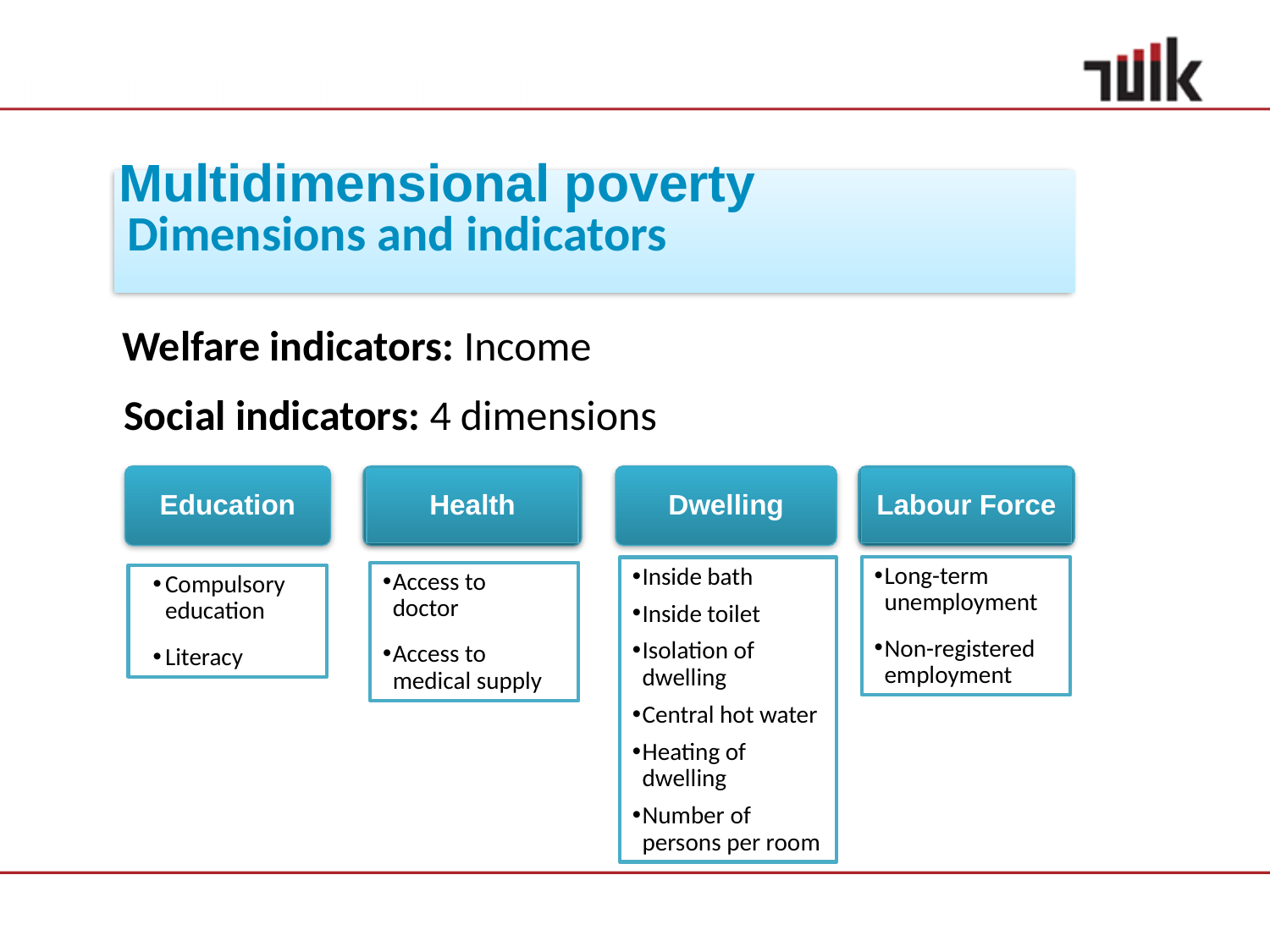

Multidimensional poverty
Dimensions and indicators
Welfare indicators: Income
Social indicators: 4 dimensions

Education

Health

Dwelling

Labour Force
Long-term unemployment
Non-registered employment
Inside bath
Inside toilet
Isolation of dwelling
Central hot water
Heating of dwelling
Number of persons per room
Access to   doctor
Access to   medical supply
Compulsory   education
Literacy